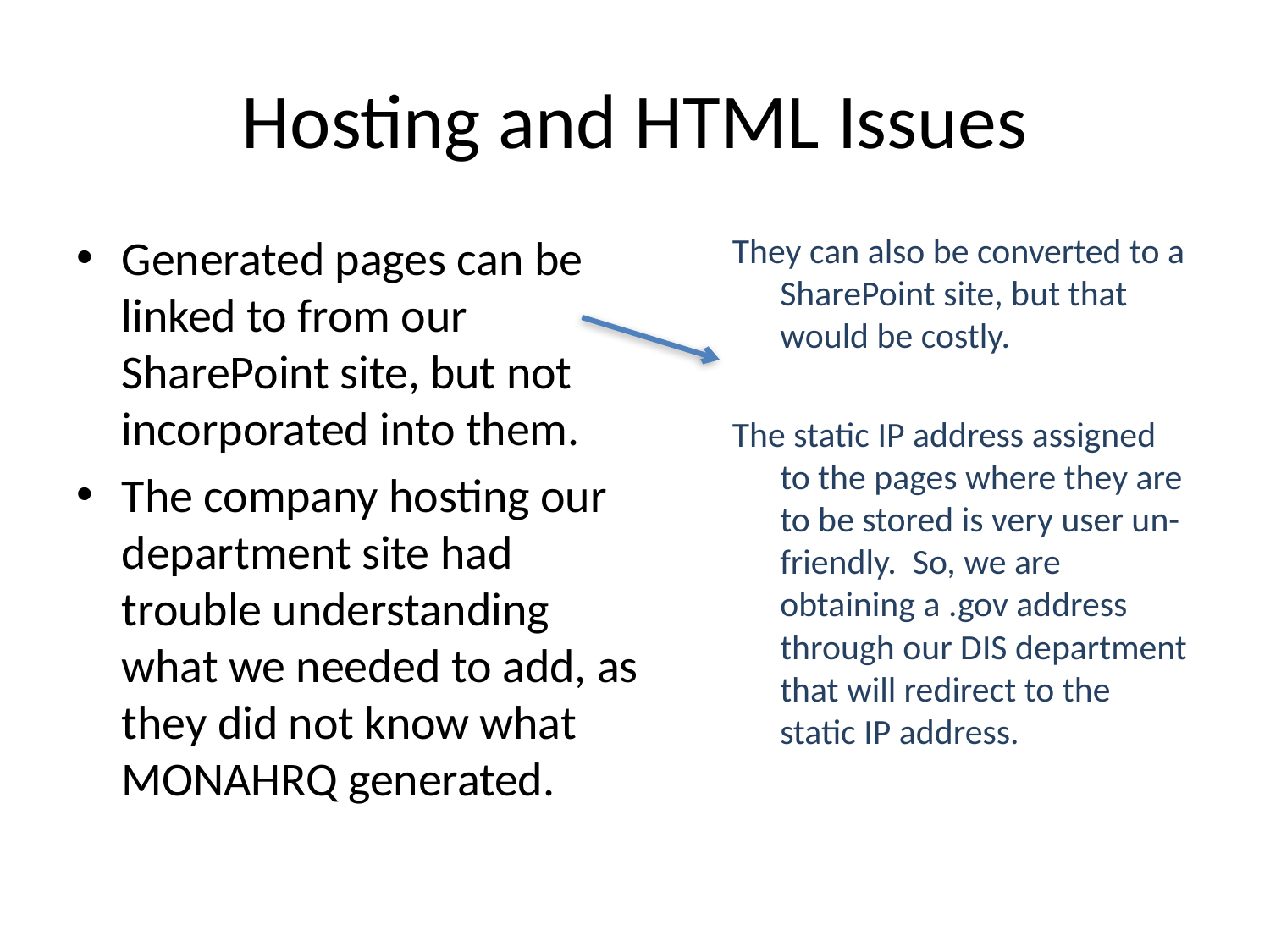

# Hosting and HTML Issues
Generated pages can be linked to from our SharePoint site, but not incorporated into them.
The company hosting our department site had trouble understanding what we needed to add, as they did not know what MONAHRQ generated.
They can also be converted to a SharePoint site, but that would be costly.

The static IP address assigned to the pages where they are to be stored is very user un-friendly.  So, we are obtaining a .gov address through our DIS department that will redirect to the static IP address.